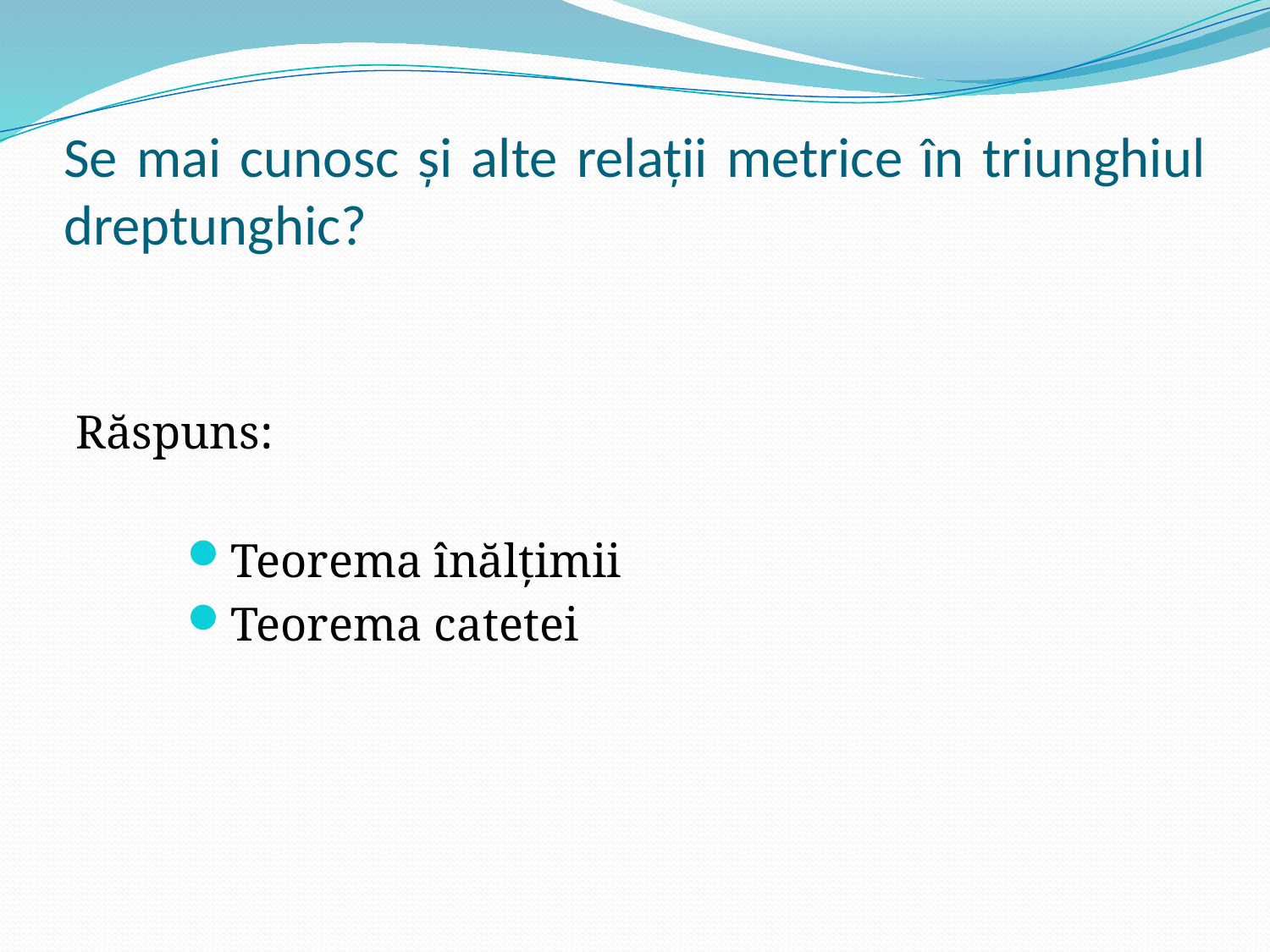

# Se mai cunosc şi alte relaţii metrice în triunghiul dreptunghic?

Răspuns:

Teorema înălţimii
Teorema catetei